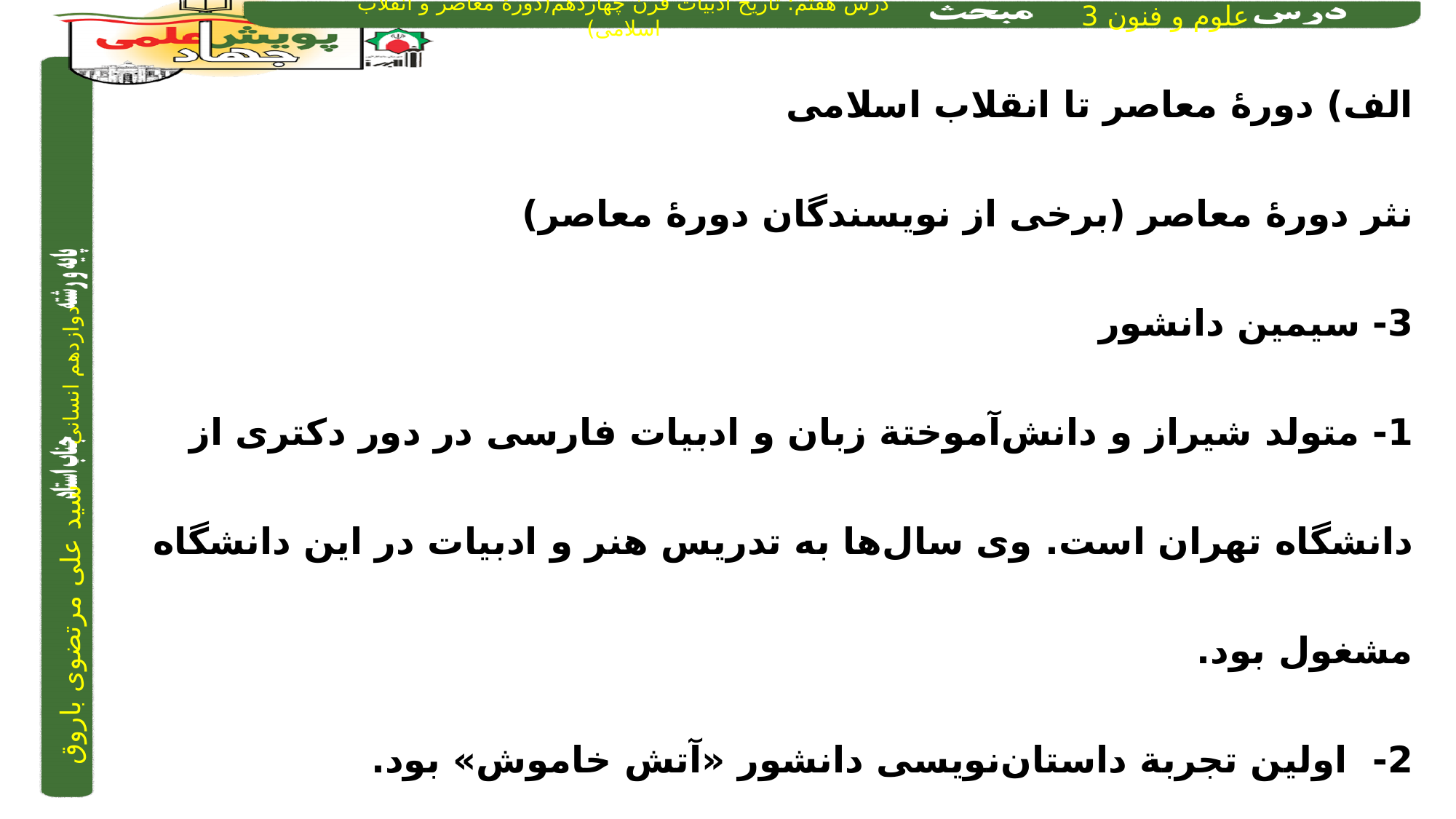

الف) دورۀ معاصر تا انقلاب اسلامی
نثر دورۀ معاصر (برخی از نویسندگان دورۀ معاصر)
	3- سیمین دانشور
1- متولد شیراز و دانش‌آموختة زبان و ادبیات فارسی در دور دکتری از دانشگاه تهران است. وی سال‌ها به تدریس هنر و ادبیات در این دانشگاه مشغول بود.
2-  اولین تجربة داستان‌نویسی دانشور «آتش خاموش» بود.
3-  بعدها «شهری چون بهشت» را منتشر کرد